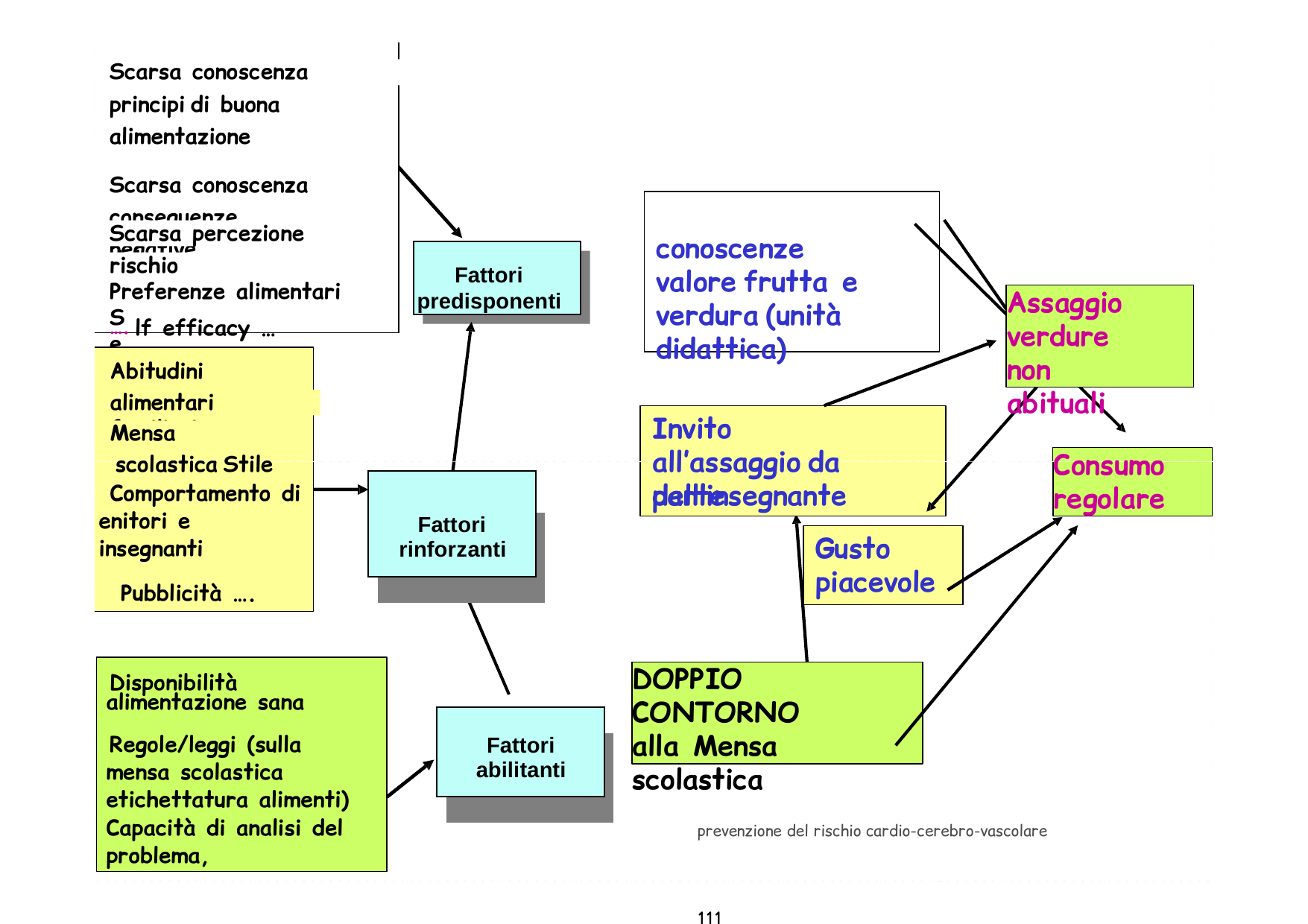

Scarsa  conoscenza  principi di  buona  alimentazione
Scarsa  conoscenza conseguenze  negative

Provincia Milano 1

Scarsa  percezione  del

conoscenze  valore frutta  e  verdura (unità  didattica)

rischio
Preferenze  alimentari
…. lf  efficacy  …

Fattori

Assaggio verdure  non  abituali

predisponenti

Se

Abitudini

alimentari  familiari

Invito  all’assaggio da  parte
Mensa  scolastica Stile  di  vita

Consumo

|  |  |  |
| --- | --- | --- |
|  | Fattori rinforzanti |  |
|  |  |  |
Comportamento  di enitori  e  insegnanti
Pubblicità  ….
dell’insegnante

regolare

Gusto piacevole

DOPPIO CONTORNO
alla  Mensa  scolastica

Disponibilità alimentazione  sana
Regole/leggi  (sulla mensa  scolastica etichettatura  alimenti) Capacità  di  analisi  del problema,
|  |  |  |
| --- | --- | --- |
|  | Fattori abilitanti |  |
|  |  |  |

prevenzione del rischio cardio-cerebro-vascolare 	111